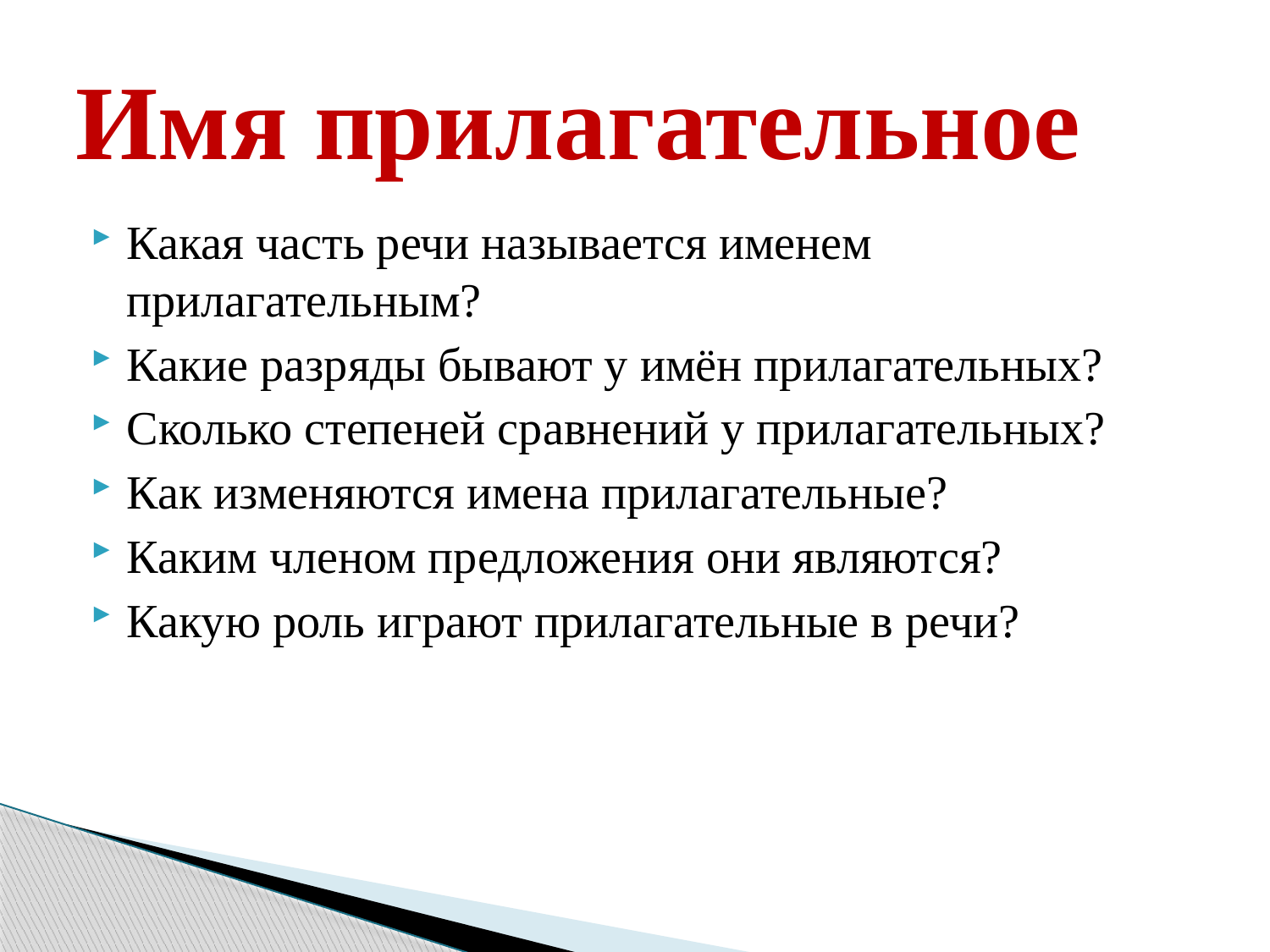

# Имя прилагательное
Какая часть речи называется именем прилагательным?
Какие разряды бывают у имён прилагательных?
Сколько степеней сравнений у прилагательных?
Как изменяются имена прилагательные?
Каким членом предложения они являются?
Какую роль играют прилагательные в речи?